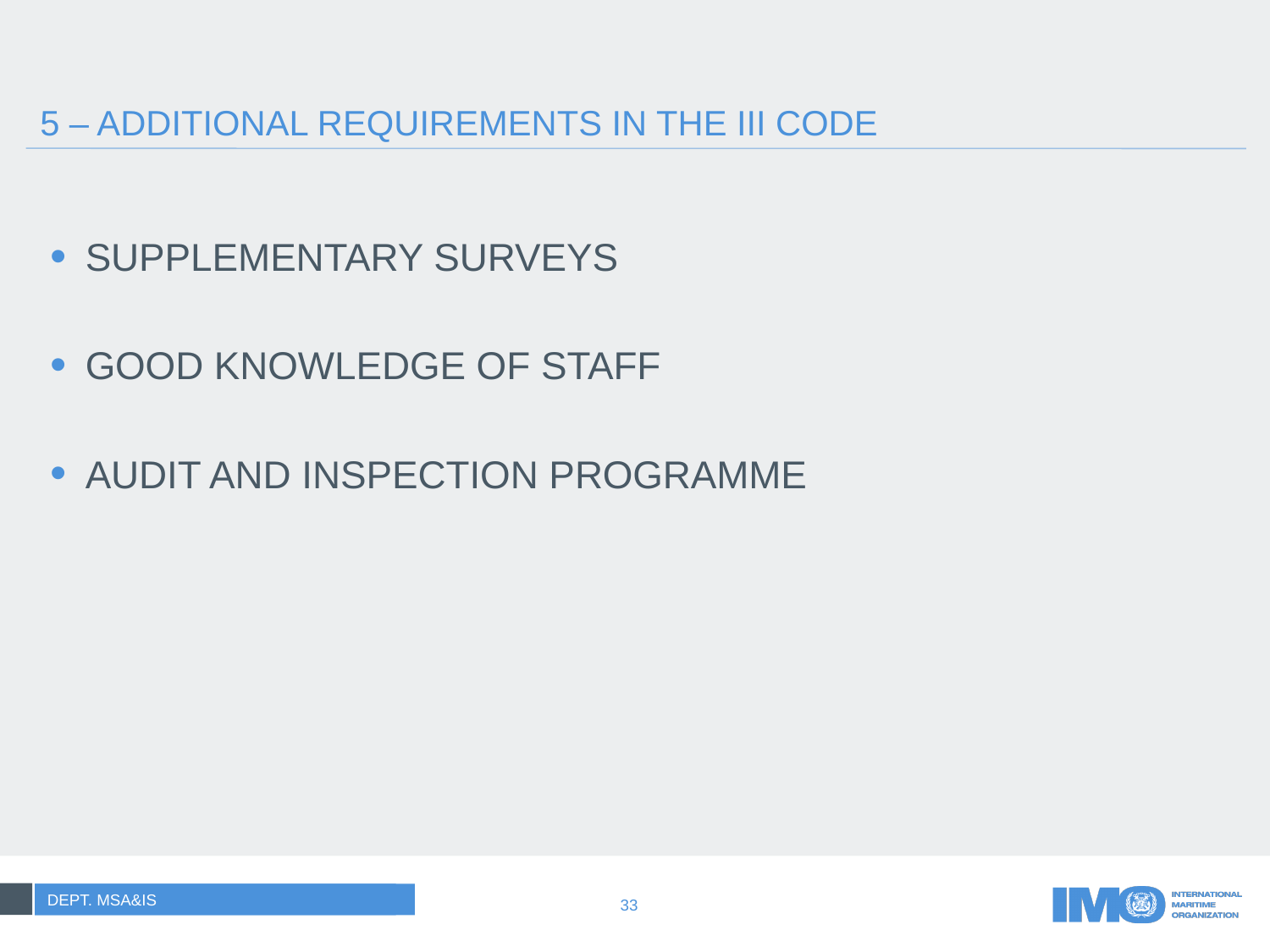

# 5 – ADDITIONAL REQUIREMENTS IN THE III CODE
SUPPLEMENTARY SURVEYS

GOOD KNOWLEDGE OF STAFF

AUDIT AND INSPECTION PROGRAMME